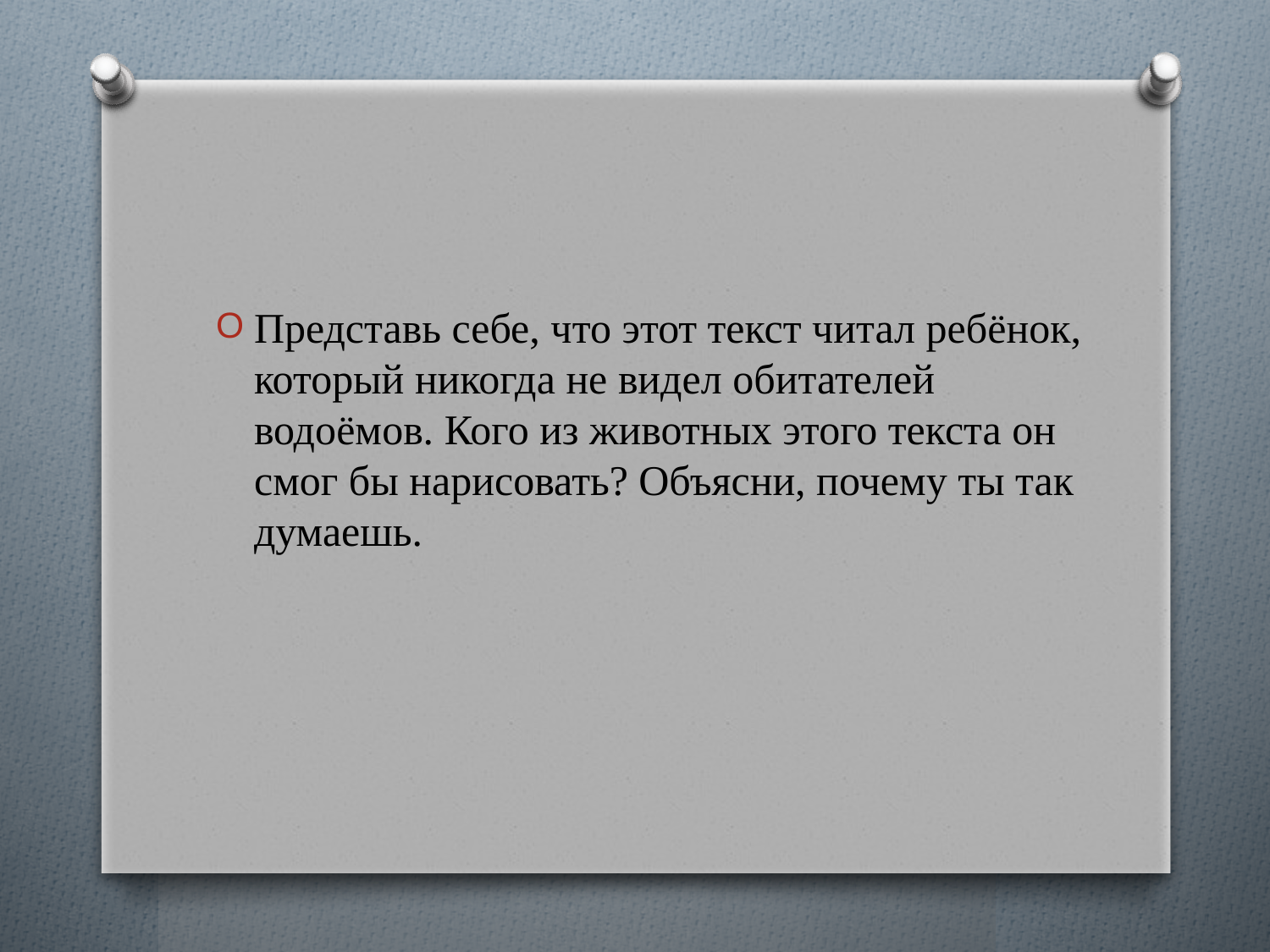

#
Представь себе, что этот текст читал ребёнок, который никогда не видел обитателей водоёмов. Кого из животных этого текста он смог бы нарисовать? Объясни, почему ты так думаешь.